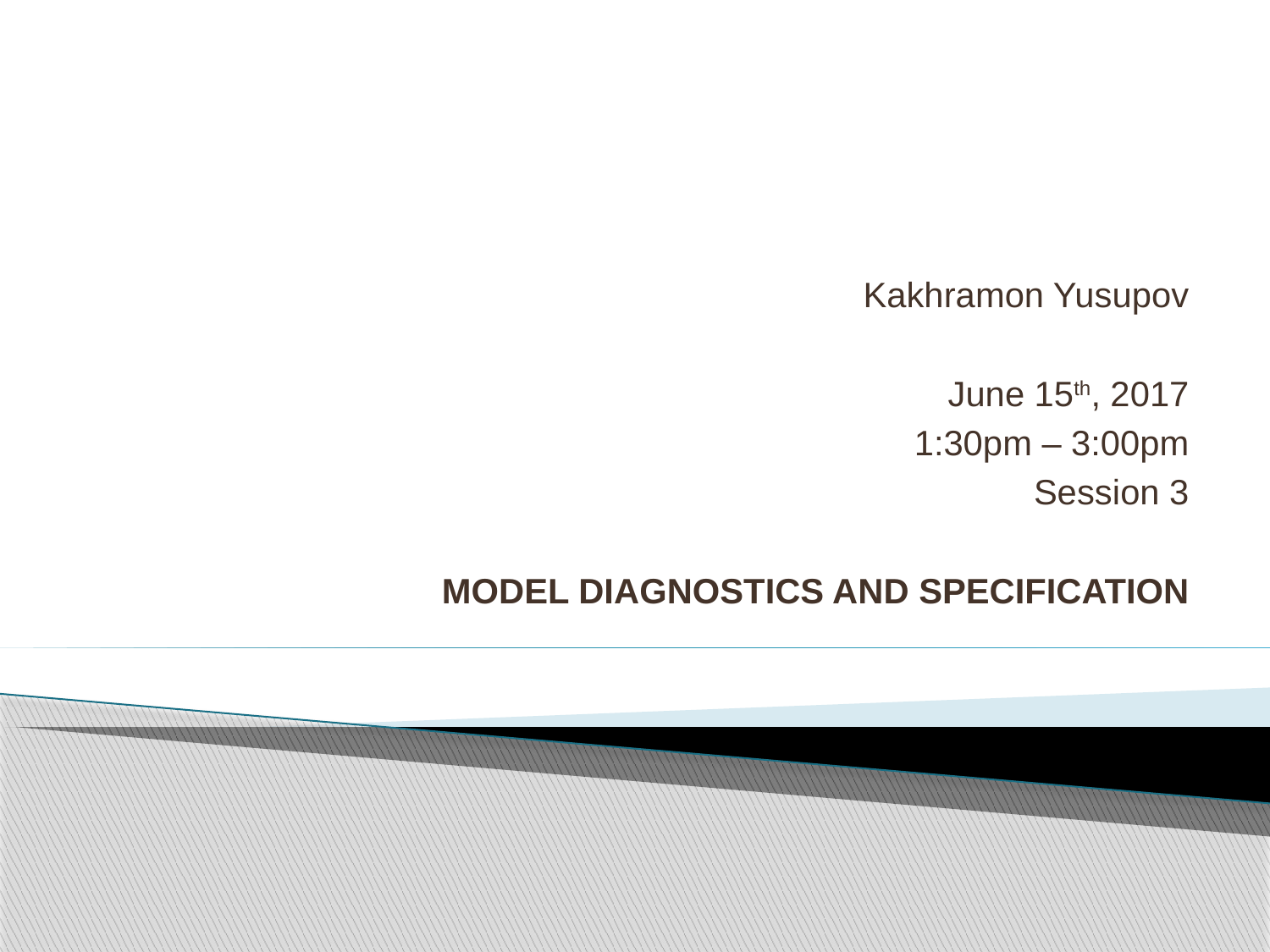

Kakhramon Yusupov

June 15th, 2017
1:30pm – 3:00pm
Session 3

MODEL DIAGNOSTICS AND SPECIFICATION